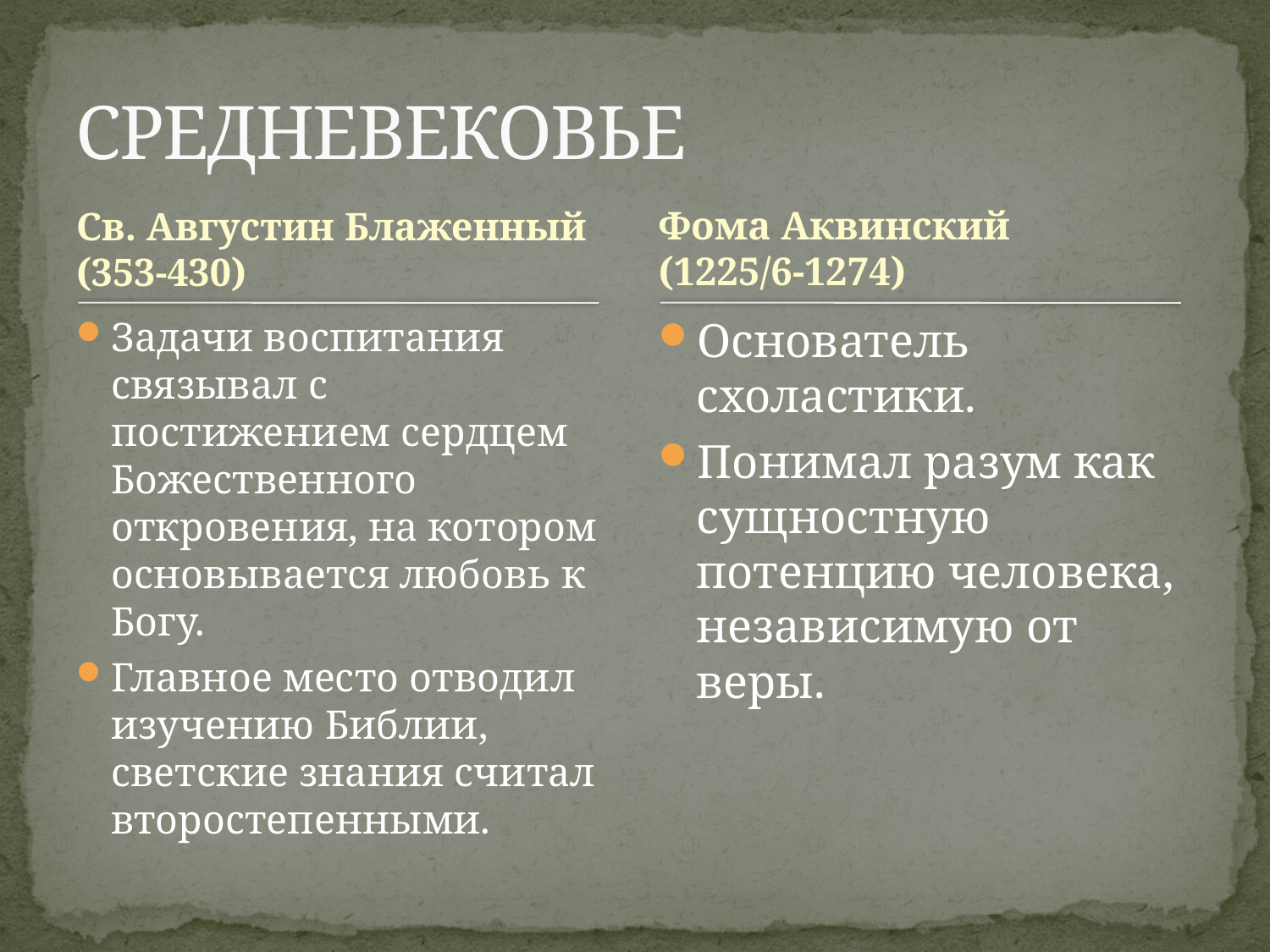

# СРЕДНЕВЕКОВЬЕ
Св. Августин Блаженный
(353-430)
Фома Аквинский
(1225/6-1274)
Задачи воспитания связывал с постижением сердцем Божественного откровения, на котором основывается любовь к Богу.
Главное место отводил изучению Библии, светские знания считал второстепенными.
Основатель схоластики.
Понимал разум как сущностную потенцию человека, независимую от веры.